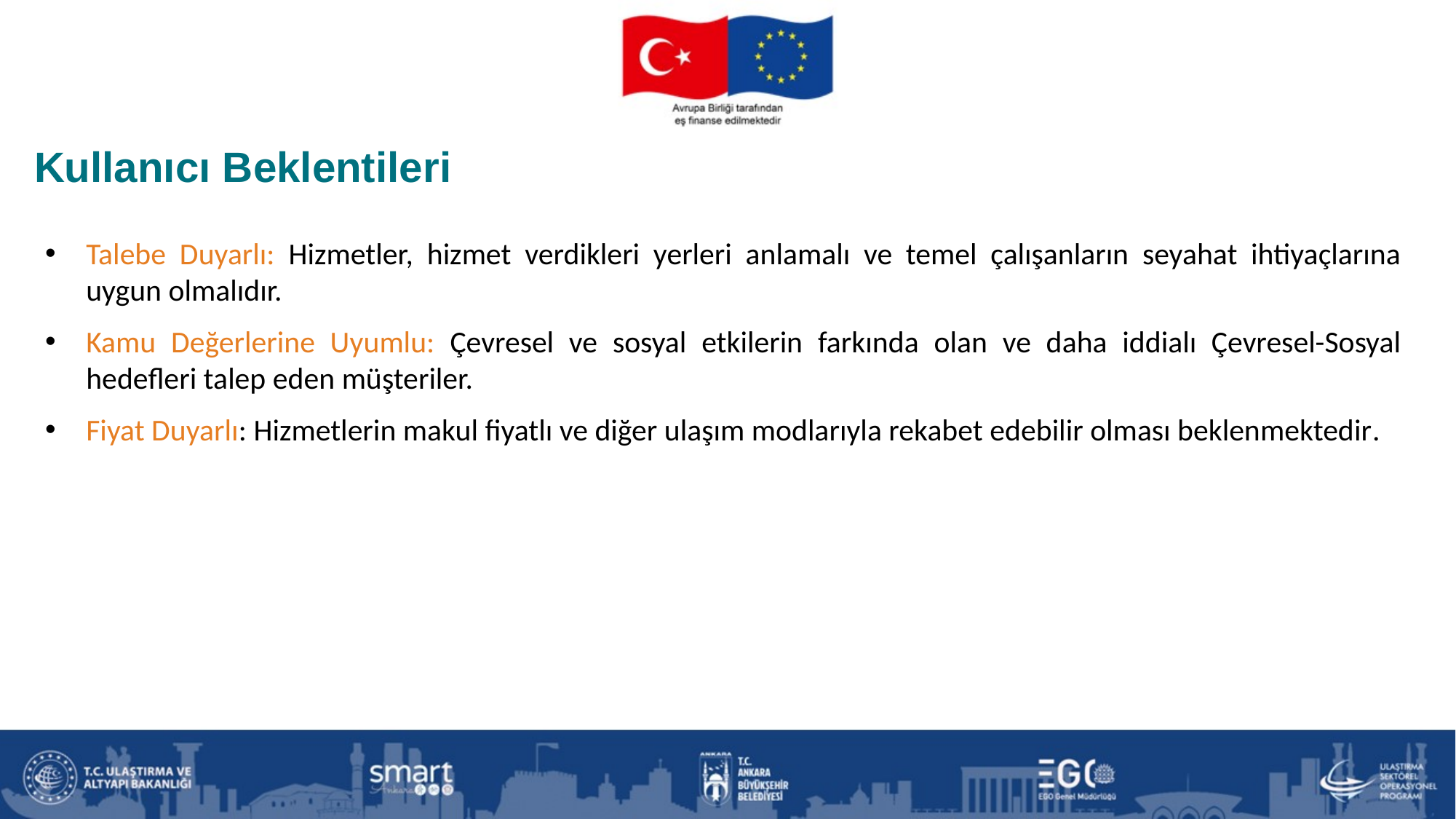

Kullanıcı Beklentileri

Talebe Duyarlı: Hizmetler, hizmet verdikleri yerleri anlamalı ve temel çalışanların seyahat ihtiyaçlarına uygun olmalıdır.
Kamu Değerlerine Uyumlu: Çevresel ve sosyal etkilerin farkında olan ve daha iddialı Çevresel-Sosyal hedefleri talep eden müşteriler.
Fiyat Duyarlı: Hizmetlerin makul fiyatlı ve diğer ulaşım modlarıyla rekabet edebilir olması beklenmektedir.